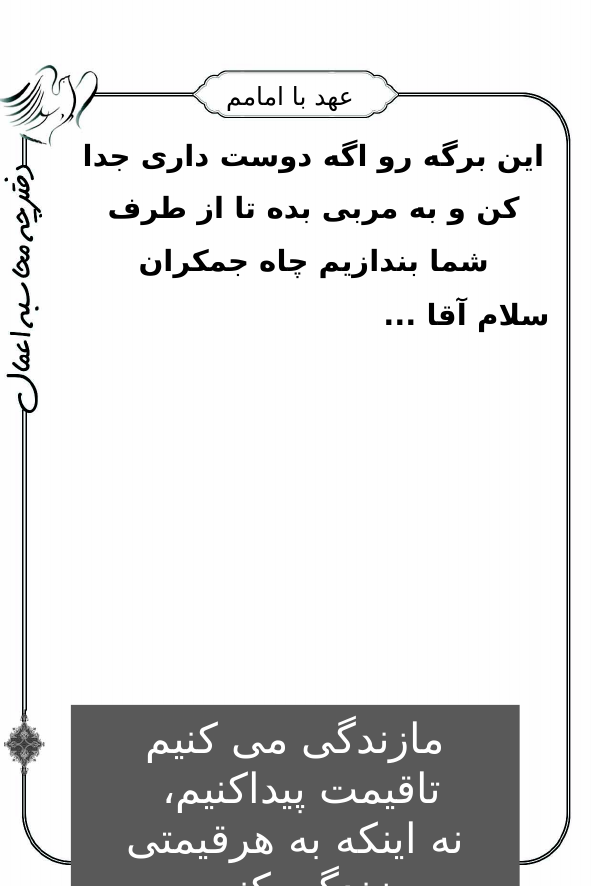

# عهد با امامم
این برگه رو اگه دوست داری جدا کن و به مربی بده تا از طرف شما بندازیم چاه جمکران

سلام آقا ...

مازندگی می کنیم تاقیمت پیداکنیم،
نه اینکه به هرقیمتی زندگی کنیم